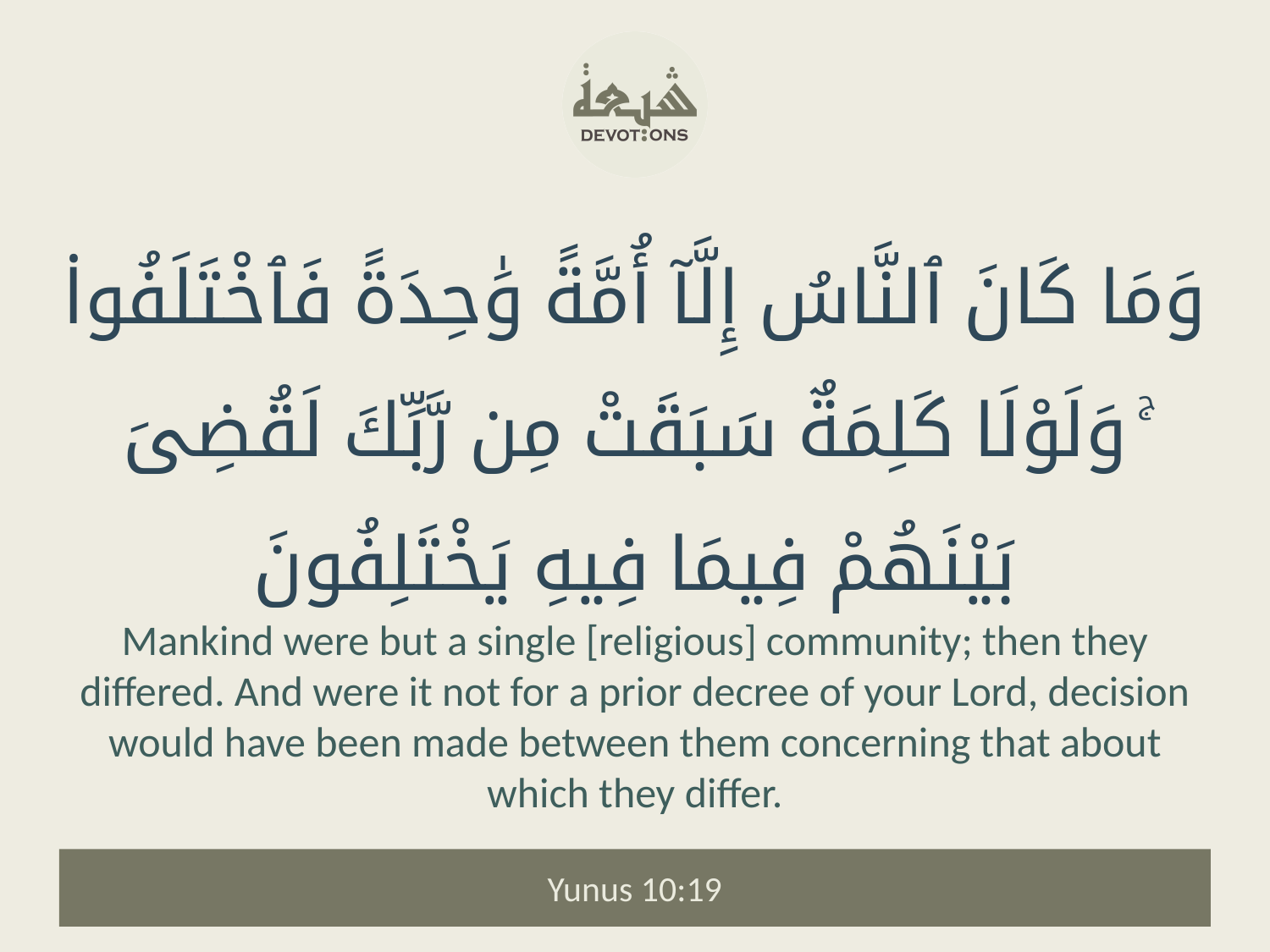

وَمَا كَانَ ٱلنَّاسُ إِلَّآ أُمَّةً وَٰحِدَةً فَٱخْتَلَفُوا۟ ۚ وَلَوْلَا كَلِمَةٌ سَبَقَتْ مِن رَّبِّكَ لَقُضِىَ بَيْنَهُمْ فِيمَا فِيهِ يَخْتَلِفُونَ
Mankind were but a single [religious] community; then they differed. And were it not for a prior decree of your Lord, decision would have been made between them concerning that about which they differ.
Yunus 10:19